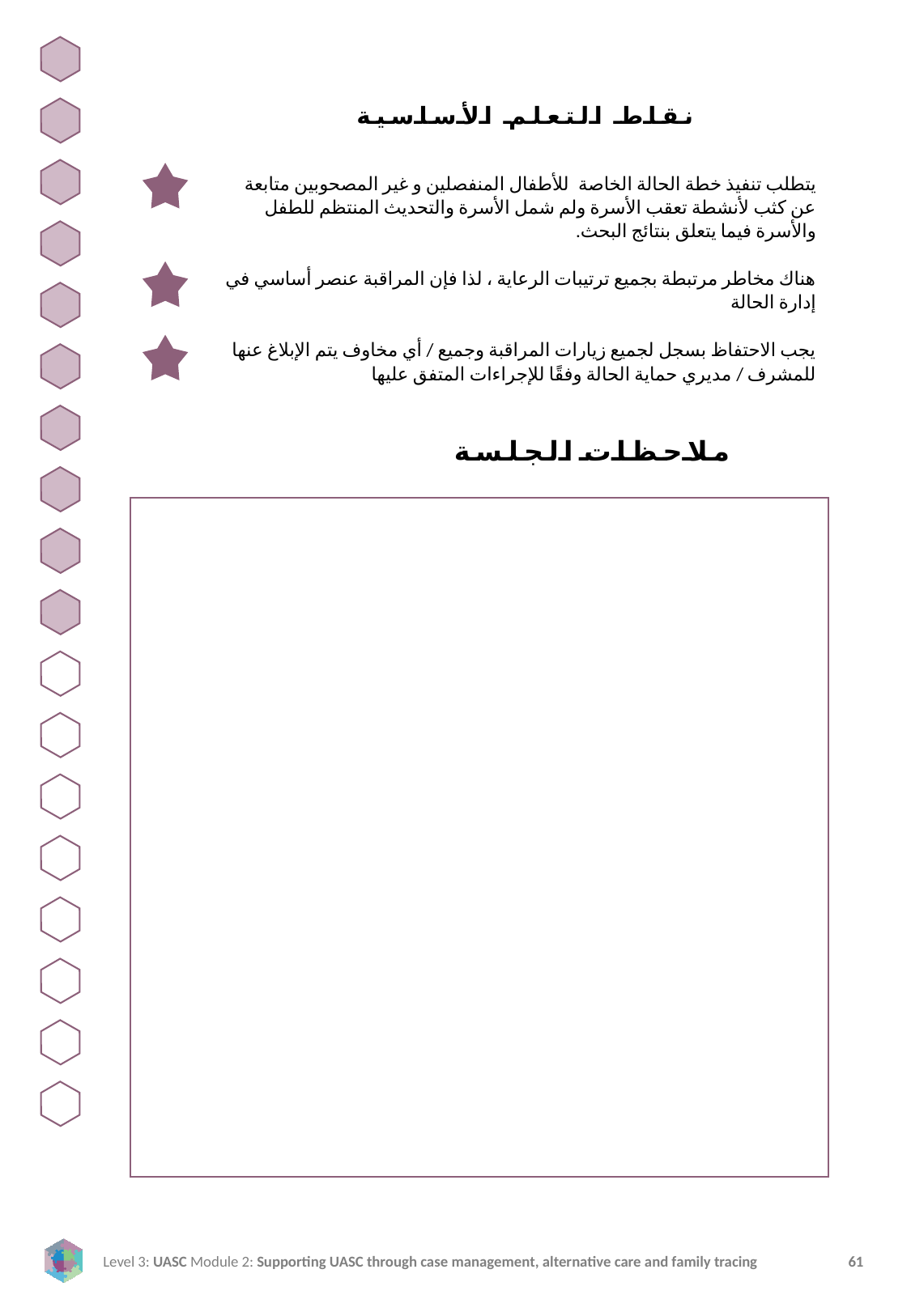

نقاط التعلم الأساسية

يتطلب تنفيذ خطة الحالة الخاصة  للأطفال المنفصلين و غير المصحوبين متابعة عن كثب لأنشطة تعقب الأسرة ولم شمل الأسرة والتحديث المنتظم للطفل والأسرة فيما يتعلق بنتائج البحث.

هناك مخاطر مرتبطة بجميع ترتيبات الرعاية ، لذا فإن المراقبة عنصر أساسي في إدارة الحالة

يجب الاحتفاظ بسجل لجميع زيارات المراقبة وجميع / أي مخاوف يتم الإبلاغ عنها للمشرف / مديري حماية الحالة وفقًا للإجراءات المتفق عليها

ملاحظات الجلسة